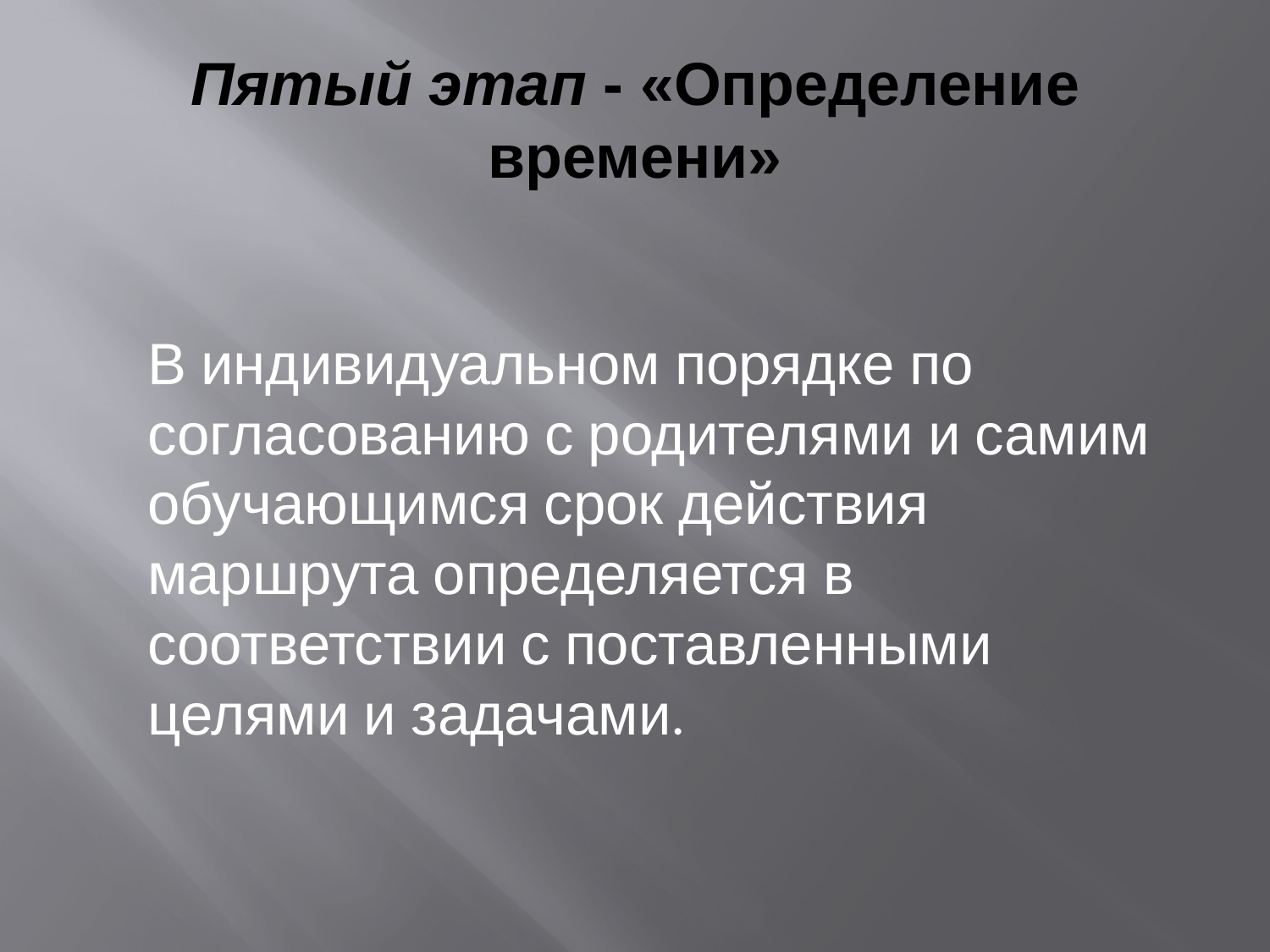

# Пятый этап - «Определение времени»

	В индивидуальном порядке по согласованию с родителями и самим обучающимся срок действия маршрута определяется в соответствии с поставленными целями и задачами.